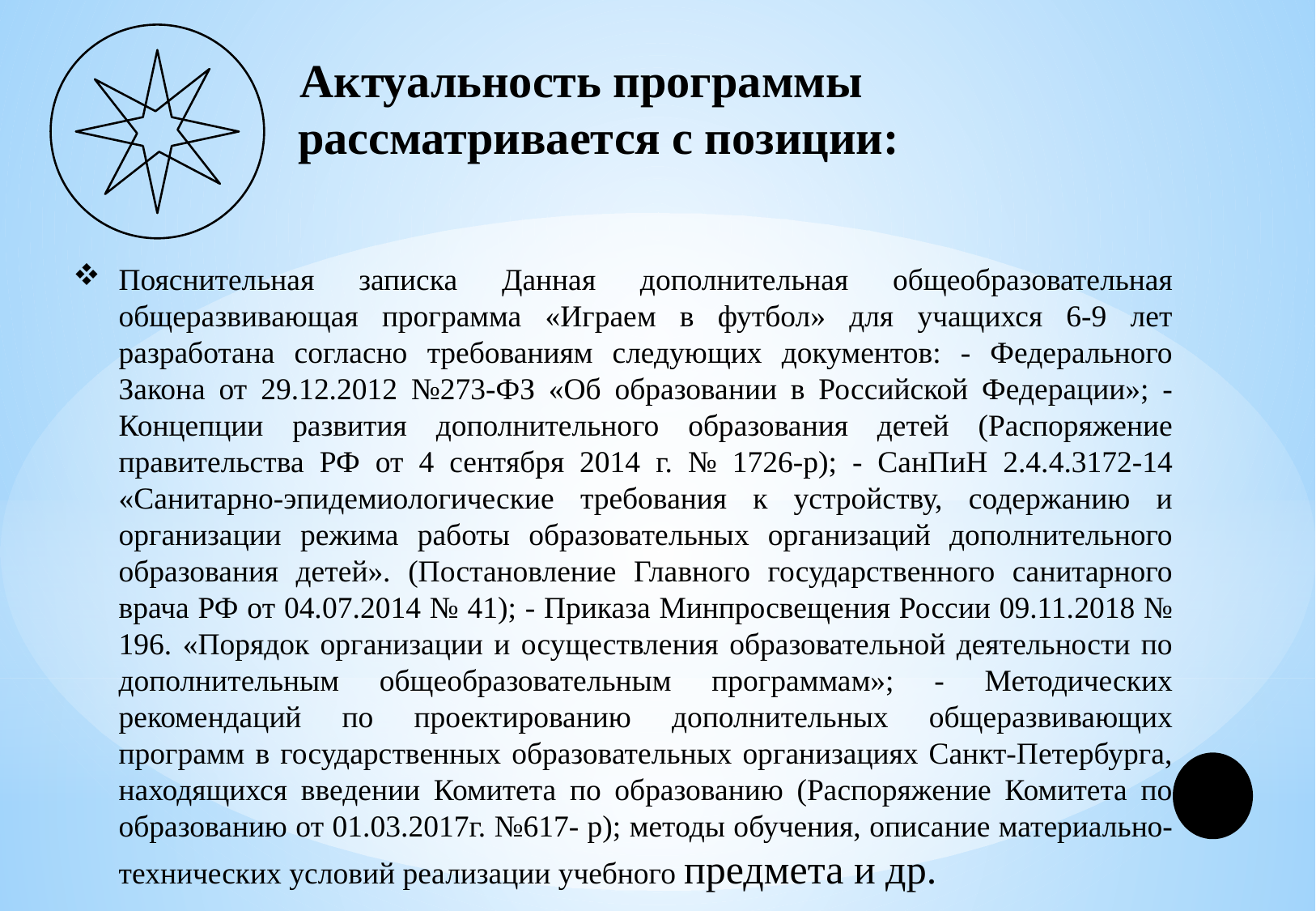

Актуальность программы рассматривается с позиции:

Пояснительная записка Данная дополнительная общеобразовательная общеразвивающая программа «Играем в футбол» для учащихся 6-9 лет разработана согласно требованиям следующих документов: - Федерального Закона от 29.12.2012 №273-ФЗ «Об образовании в Российской Федерации»; - Концепции развития дополнительного образования детей (Распоряжение правительства РФ от 4 сентября 2014 г. № 1726-р); - СанПиН 2.4.4.3172-14 «Санитарно-эпидемиологические требования к устройству, содержанию и организации режима работы образовательных организаций дополнительного образования детей». (Постановление Главного государственного санитарного врача РФ от 04.07.2014 № 41); - Приказа Минпросвещения России 09.11.2018 № 196. «Порядок организации и осуществления образовательной деятельности по дополнительным общеобразовательным программам»; - Методических рекомендаций по проектированию дополнительных общеразвивающих программ в государственных образовательных организациях Санкт-Петербурга, находящихся введении Комитета по образованию (Распоряжение Комитета по образованию от 01.03.2017г. №617- р); методы обучения, описание материально-технических условий реализации учебного предмета и др.